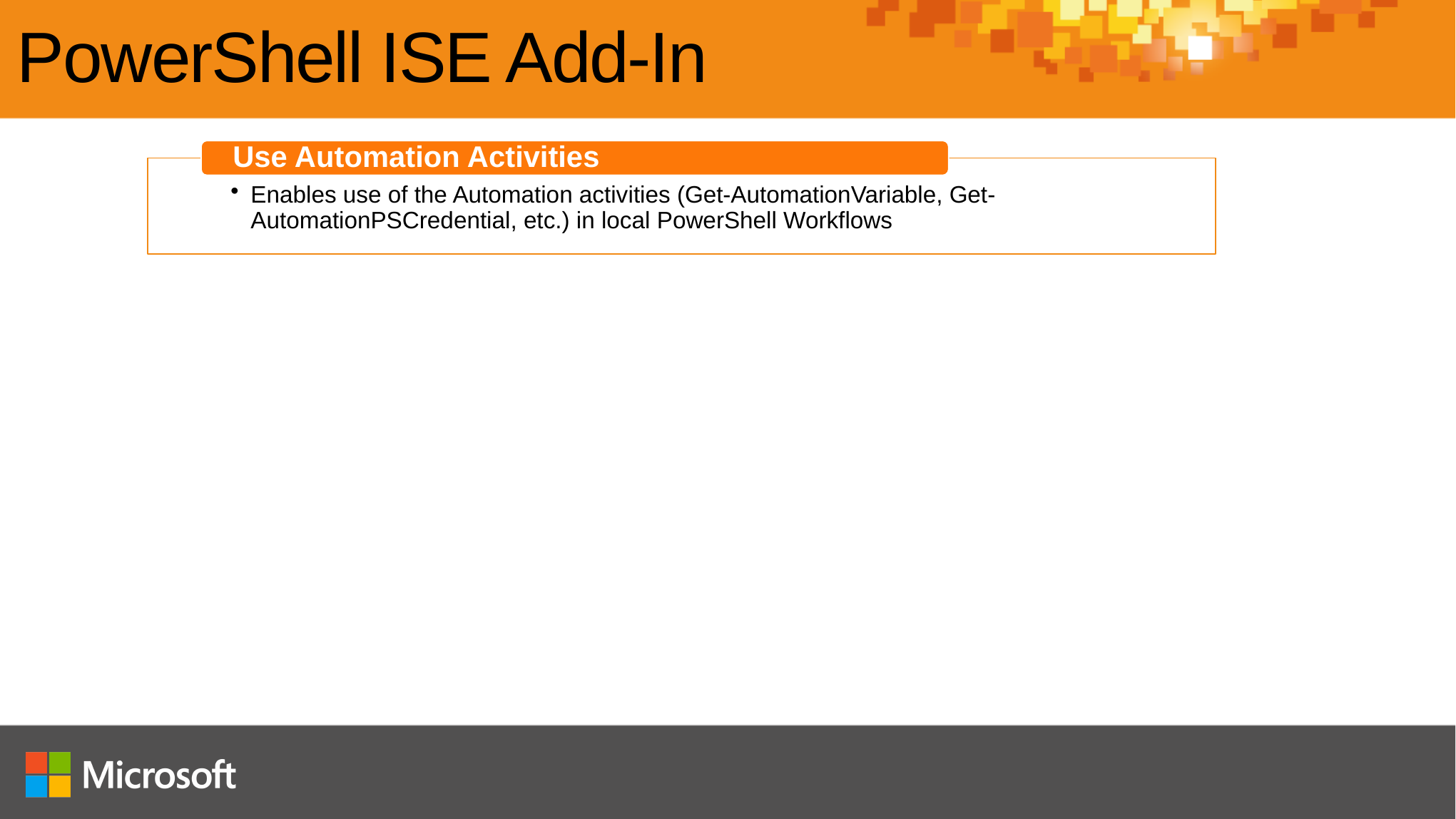

PowerShell ISE Add-In
Enables use of the Automation activities (Get-AutomationVariable, Get-AutomationPSCredential, etc.) in local PowerShell Workflows
Use Automation Activities
Allows creating and editing the values of Automation assets locally
Create & Edit Assets
Allows easy tracking of local changes to runbooks and assets vs the state of these items in an Azure Automation account
Track State & Changes
Allows syncing of runbook / asset changes between a local authoring environment and an Azure Automation account
Sync Changes
Allows testing of PowerShell workflow scripts locally in the ISE and also in the automation service without changing the runbook
Test & Publish Runbooks